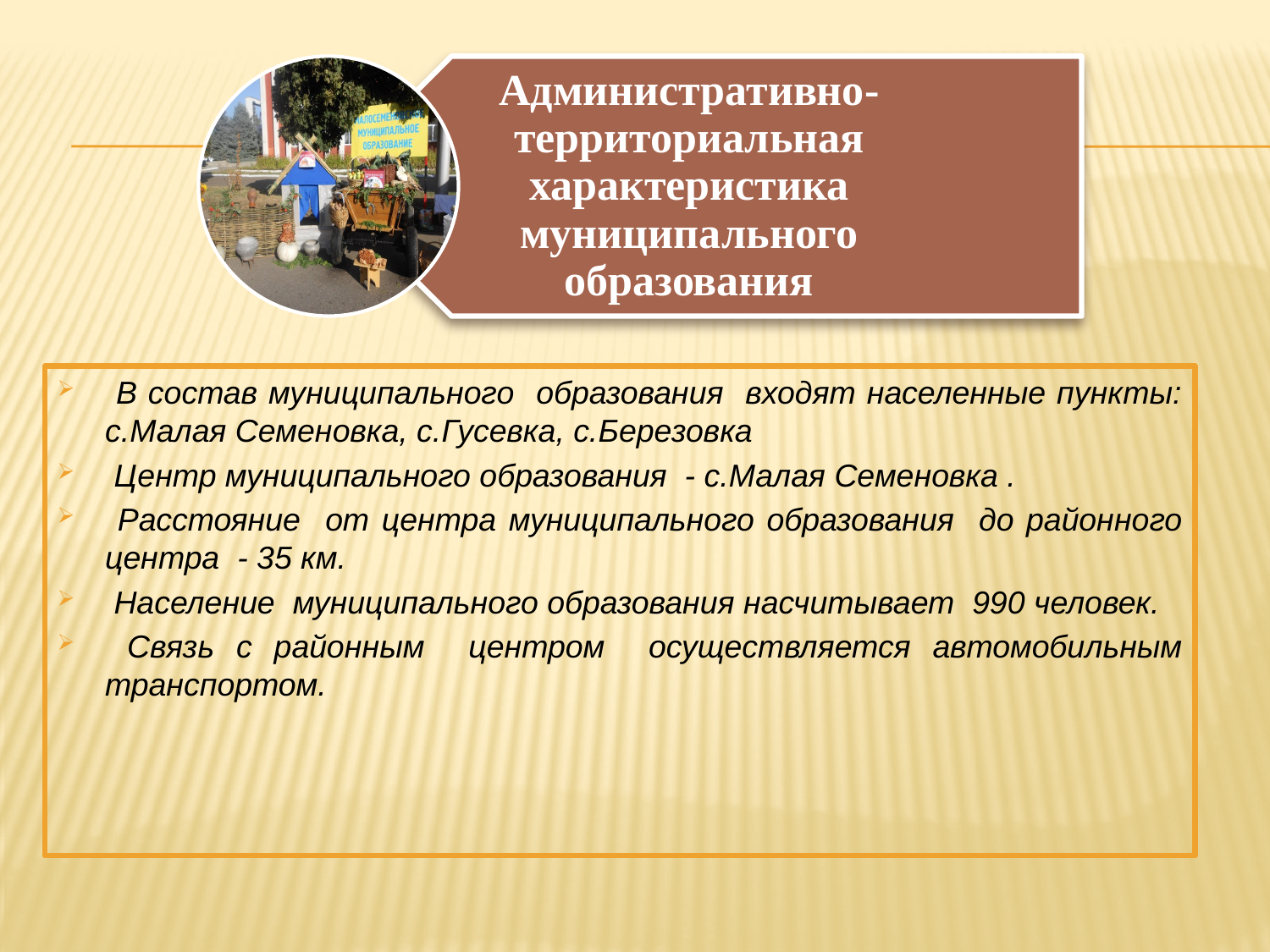

Административно-территориальная характеристика
муниципального образования
 В состав муниципального  образования  входят населенные пункты: с.Малая Семеновка, с.Гусевка, с.Березовка
 Центр муниципального образования  - с.Малая Семеновка .
 Расстояние  от центра муниципального образования  до районного центра  - 35 км.
 Население  муниципального образования насчитывает  990 человек.
 Связь с районным  центром  осуществляется автомобильным транспортом.